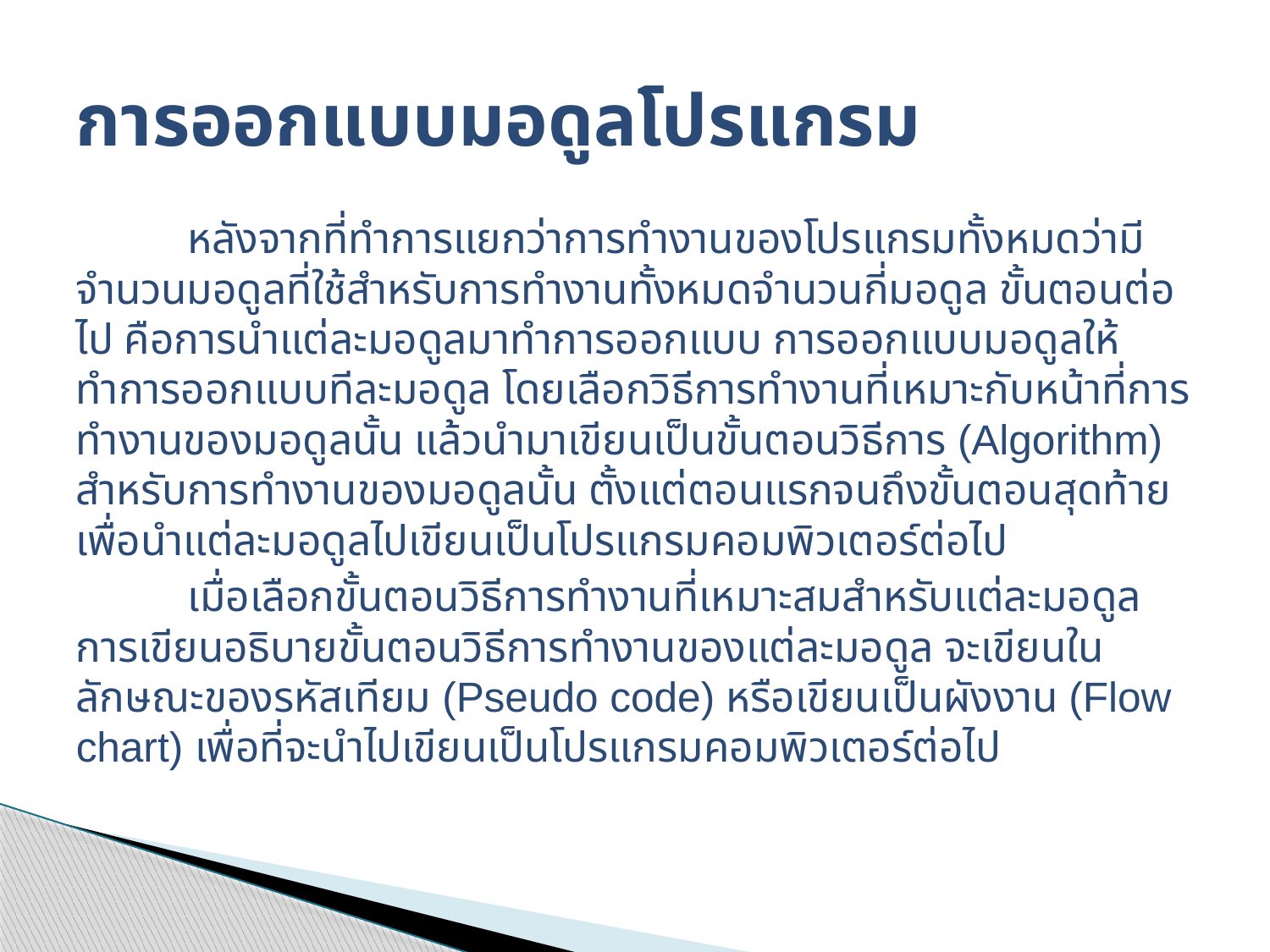

# การออกแบบมอดูลโปรแกรม
	หลังจากที่ทำการแยกว่าการทำงานของโปรแกรมทั้งหมดว่ามีจำนวนมอดูลที่ใช้สำหรับการทำงานทั้งหมดจำนวนกี่มอดูล ขั้นตอนต่อไป คือการนำแต่ละมอดูลมาทำการออกแบบ การออกแบบมอดูลให้ทำการออกแบบทีละมอดูล โดยเลือกวิธีการทำงานที่เหมาะกับหน้าที่การทำงานของมอดูลนั้น แล้วนำมาเขียนเป็นขั้นตอนวิธีการ (Algorithm) สำหรับการทำงานของมอดูลนั้น ตั้งแต่ตอนแรกจนถึงขั้นตอนสุดท้าย เพื่อนำแต่ละมอดูลไปเขียนเป็นโปรแกรมคอมพิวเตอร์ต่อไป
	เมื่อเลือกขั้นตอนวิธีการทำงานที่เหมาะสมสำหรับแต่ละมอดูล การเขียนอธิบายขั้นตอนวิธีการทำงานของแต่ละมอดูล จะเขียนในลักษณะของรหัสเทียม (Pseudo code) หรือเขียนเป็นผังงาน (Flow chart) เพื่อที่จะนำไปเขียนเป็นโปรแกรมคอมพิวเตอร์ต่อไป